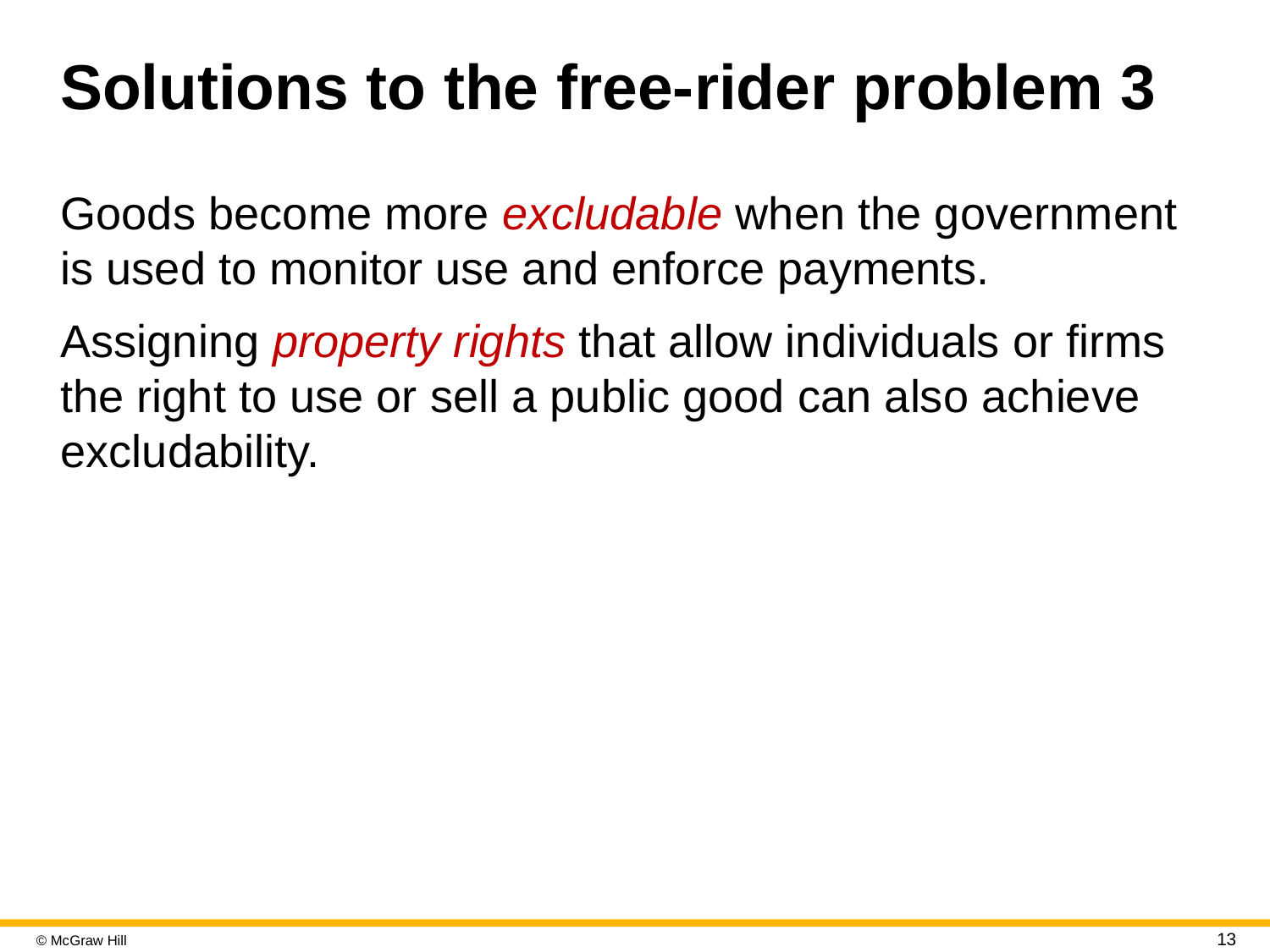

# Solutions to the free-rider problem 3
Goods become more excludable when the government is used to monitor use and enforce payments.
Assigning property rights that allow individuals or firms the right to use or sell a public good can also achieve excludability.